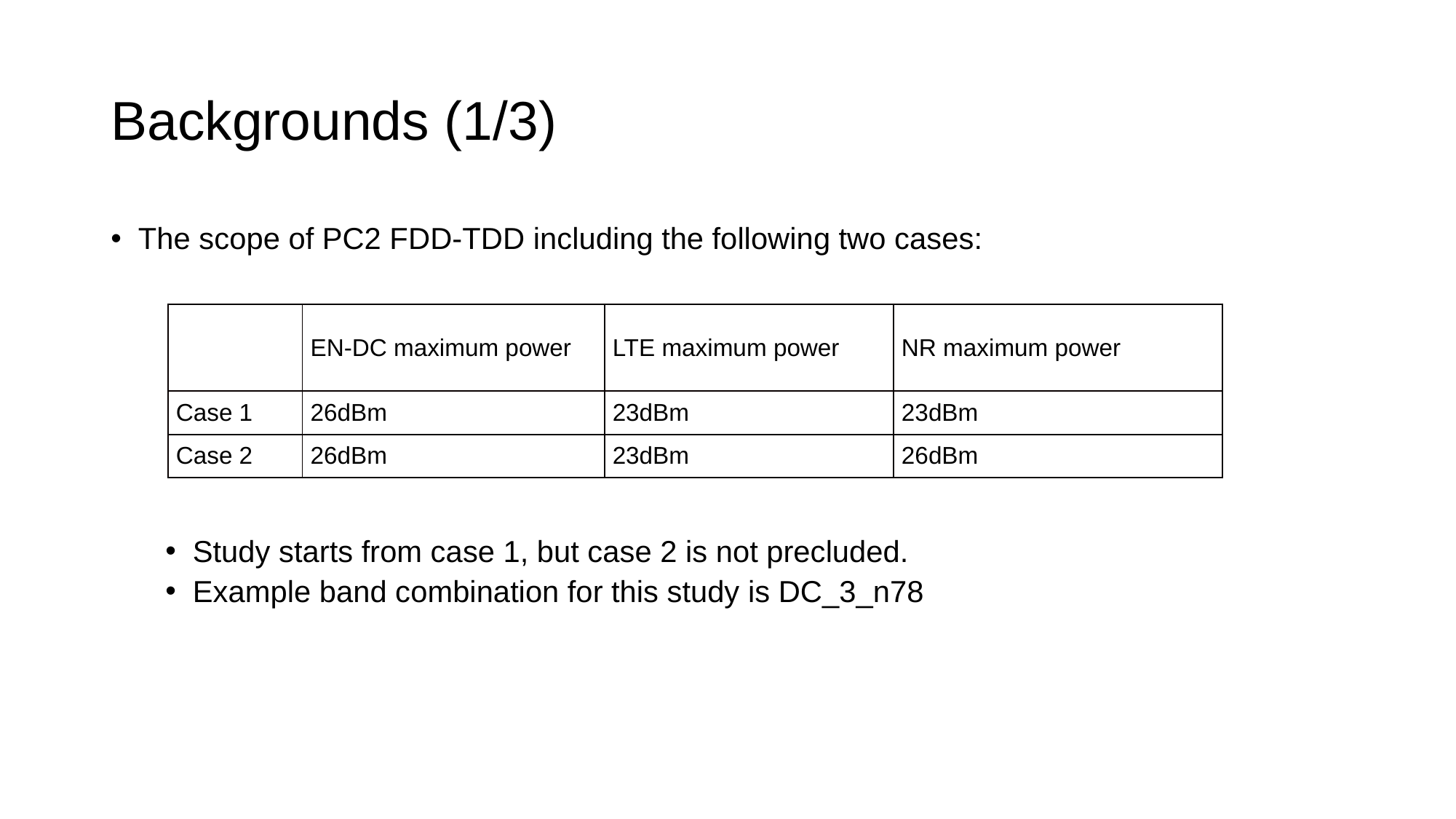

# Backgrounds (1/3)
The scope of PC2 FDD-TDD including the following two cases:

Study starts from case 1, but case 2 is not precluded.
Example band combination for this study is DC_3_n78

|  | EN-DC maximum power | LTE maximum power | NR maximum power |
| --- | --- | --- | --- |
| Case 1 | 26dBm | 23dBm | 23dBm |
| Case 2 | 26dBm | 23dBm | 26dBm |